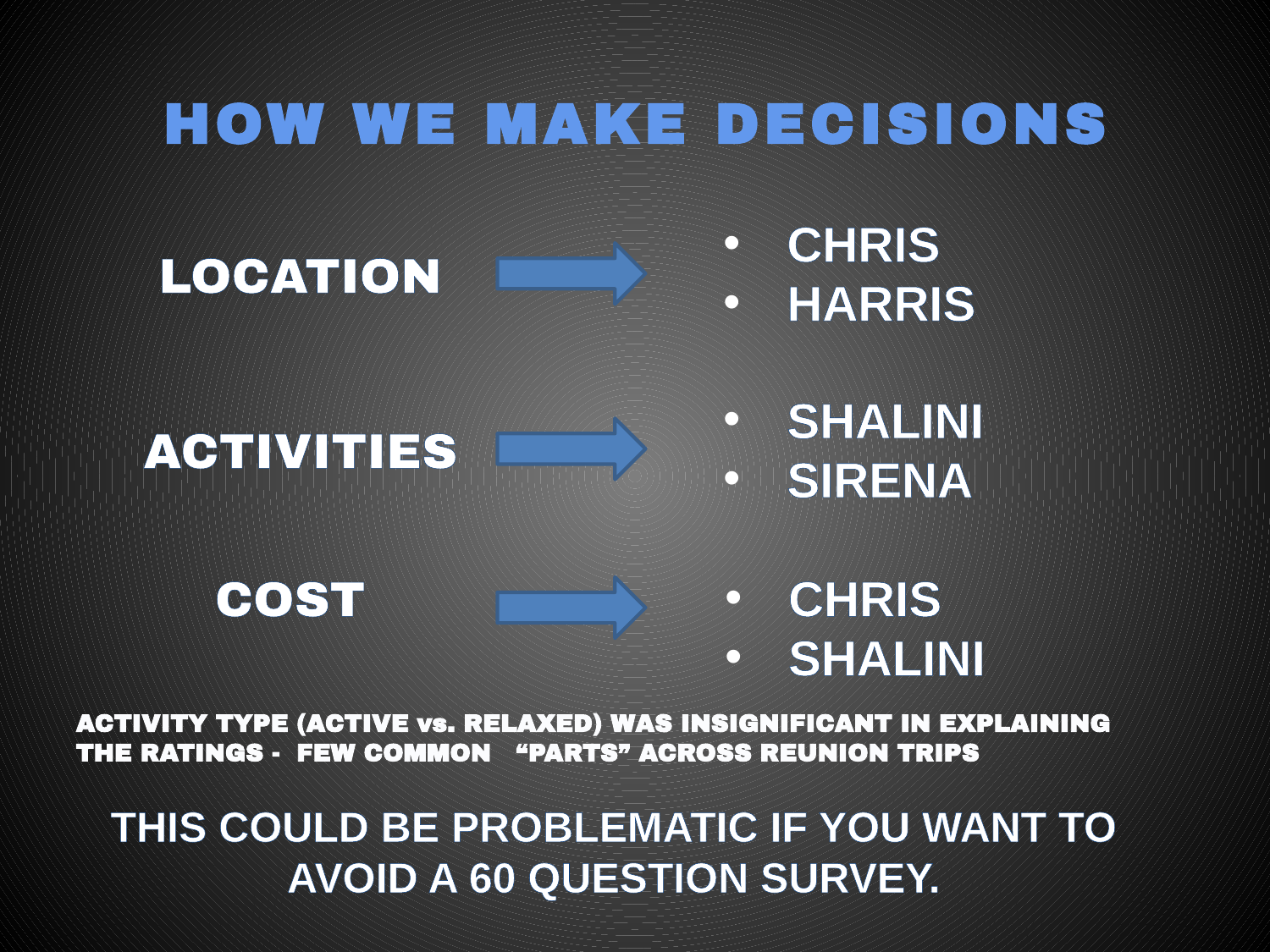

HOW WE MAKE DECISIONS
CHRIS
HARRIS
LOCATION

SHALINI
SIRENA
ACTIVITIES

CHRIS
SHALINI
COST

ACTIVITY TYPE (ACTIVE vs. RELAXED) WAS INSIGNIFICANT IN EXPLAINING THE RATINGS -  FEW COMMON   “PARTS” ACROSS REUNION TRIPS
THIS COULD BE PROBLEMATIC IF YOU WANT TO AVOID A 60 QUESTION SURVEY.